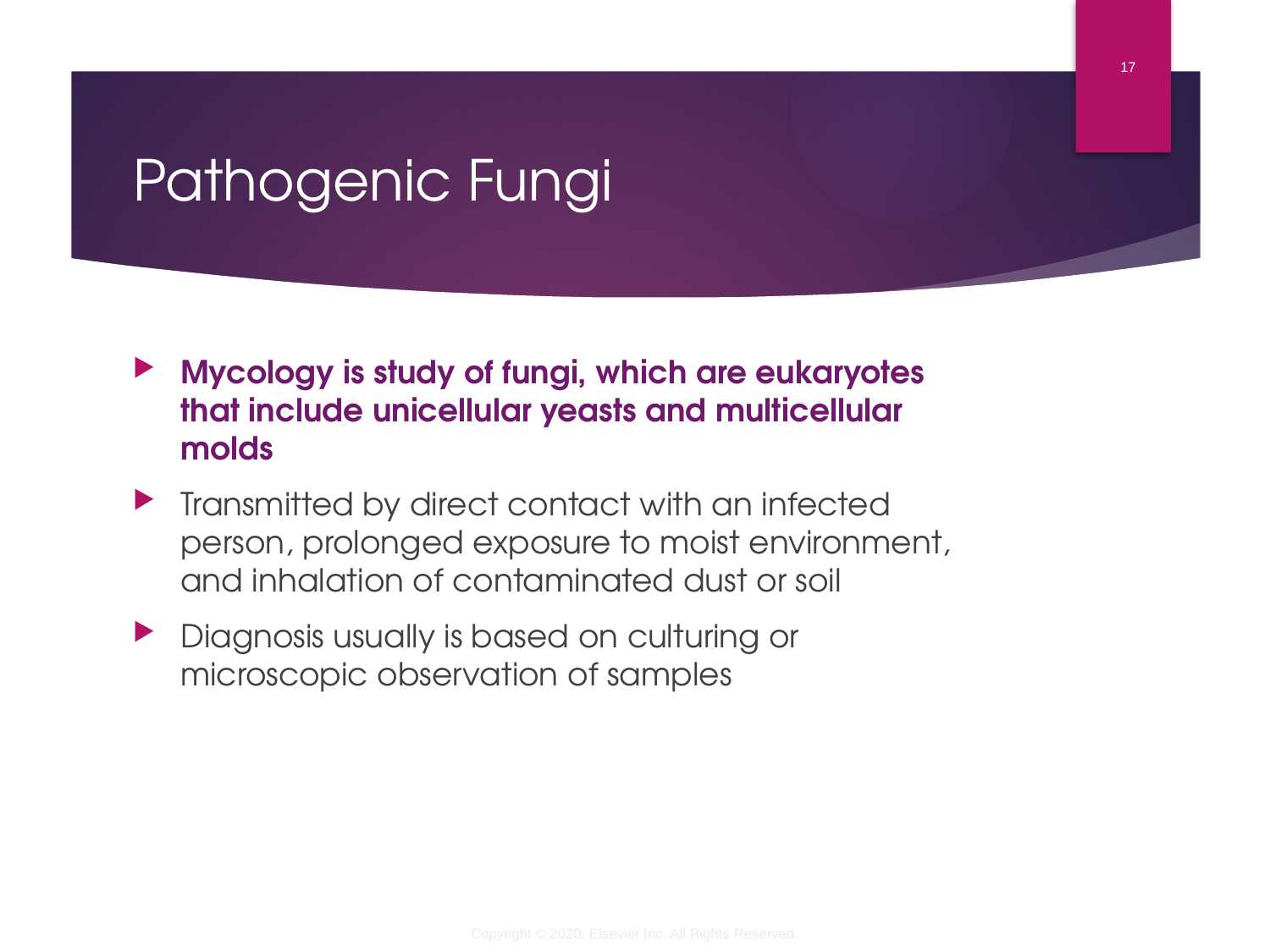

17

# Pathogenic Fungi
Mycology is study of fungi, which are eukaryotes that include unicellular yeasts and multicellular molds
Transmitted by direct contact with an infected person, prolonged exposure to moist environment, and inhalation of contaminated dust or soil
Diagnosis usually is based on culturing or microscopic observation of samples